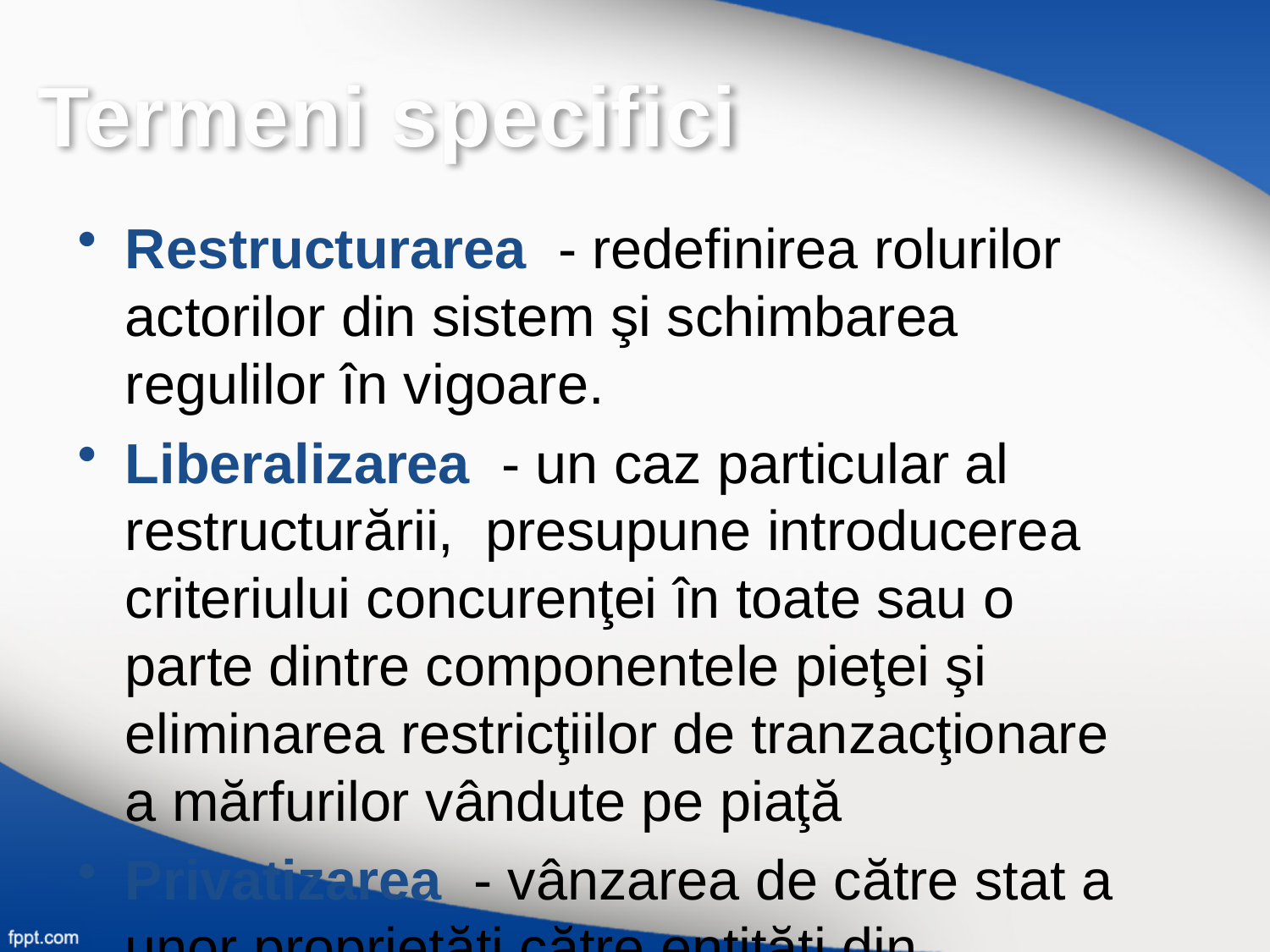

Termeni specifici
Restructurarea  - redefinirea rolurilor actorilor din sistem şi schimbarea regulilor în vigoare.
Liberalizarea  - un caz particular al restructurării,  presupune introducerea criteriului concurenţei în toate sau o parte dintre componentele pieţei şi eliminarea restricţiilor de tranzacţionare a mărfurilor vândute pe piaţă
Privatizarea  - vânzarea de către stat a unor proprietăţi către entităţi din sectorul privat.